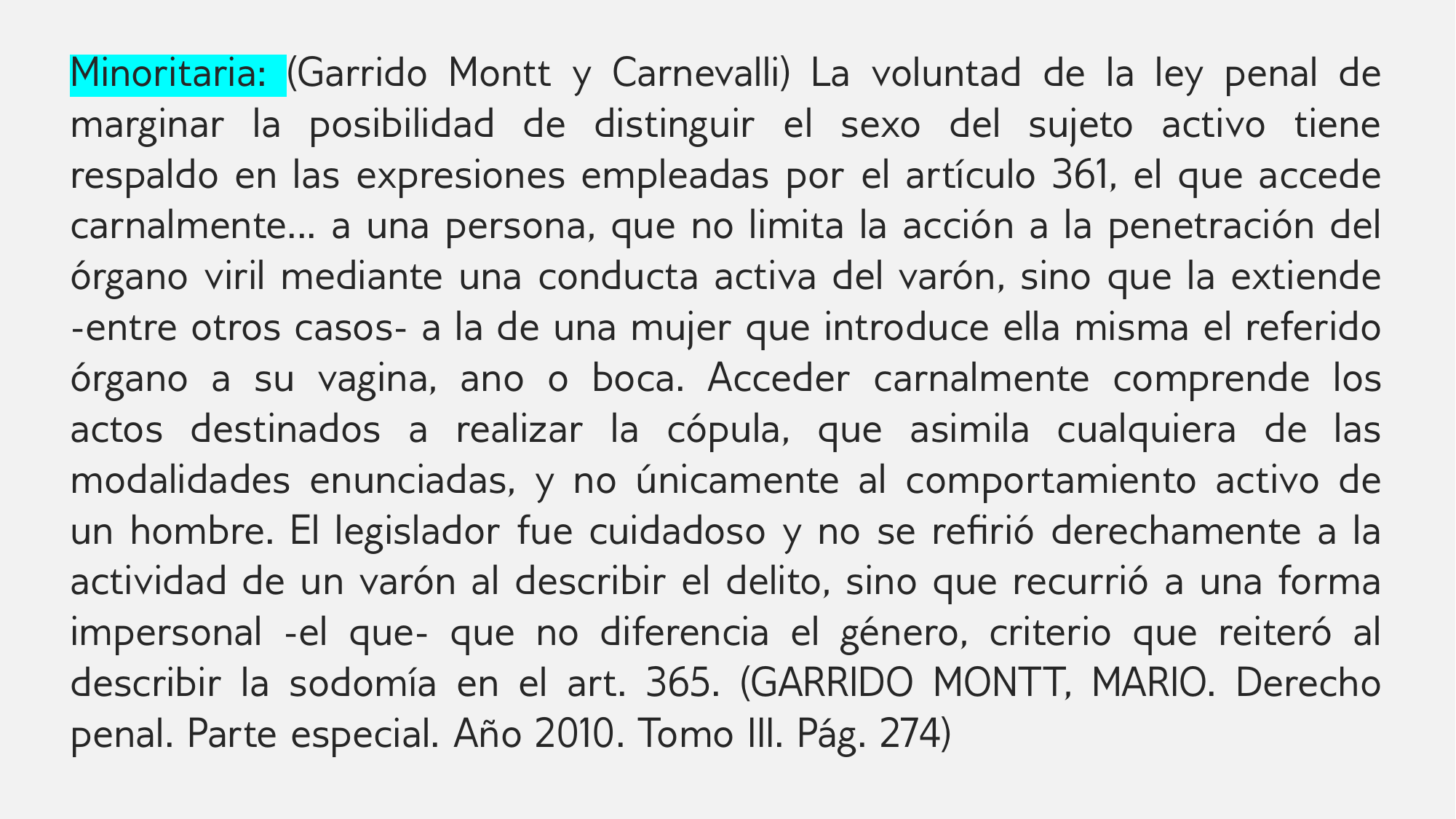

Minoritaria: (Garrido Montt y Carnevalli) La voluntad de la ley penal de marginar la posibilidad de distinguir el sexo del sujeto activo tiene respaldo en las expresiones empleadas por el artículo 361, el que accede carnalmente... a una persona, que no limita la acción a la penetración del órgano viril mediante una conducta activa del varón, sino que la extiende -entre otros casos- a la de una mujer que introduce ella misma el referido órgano a su vagina, ano o boca. Acceder carnalmente comprende los actos destinados a realizar la cópula, que asimila cualquiera de las modalidades enunciadas, y no únicamente al comportamiento activo de un hombre. El legislador fue cuidadoso y no se refirió derechamente a la actividad de un varón al describir el delito, sino que recurrió a una forma impersonal -el que- que no diferencia el género, criterio que reiteró al describir la sodomía en el art. 365. (GARRIDO MONTT, MARIO. Derecho penal. Parte especial. Año 2010. Tomo III. Pág. 274)